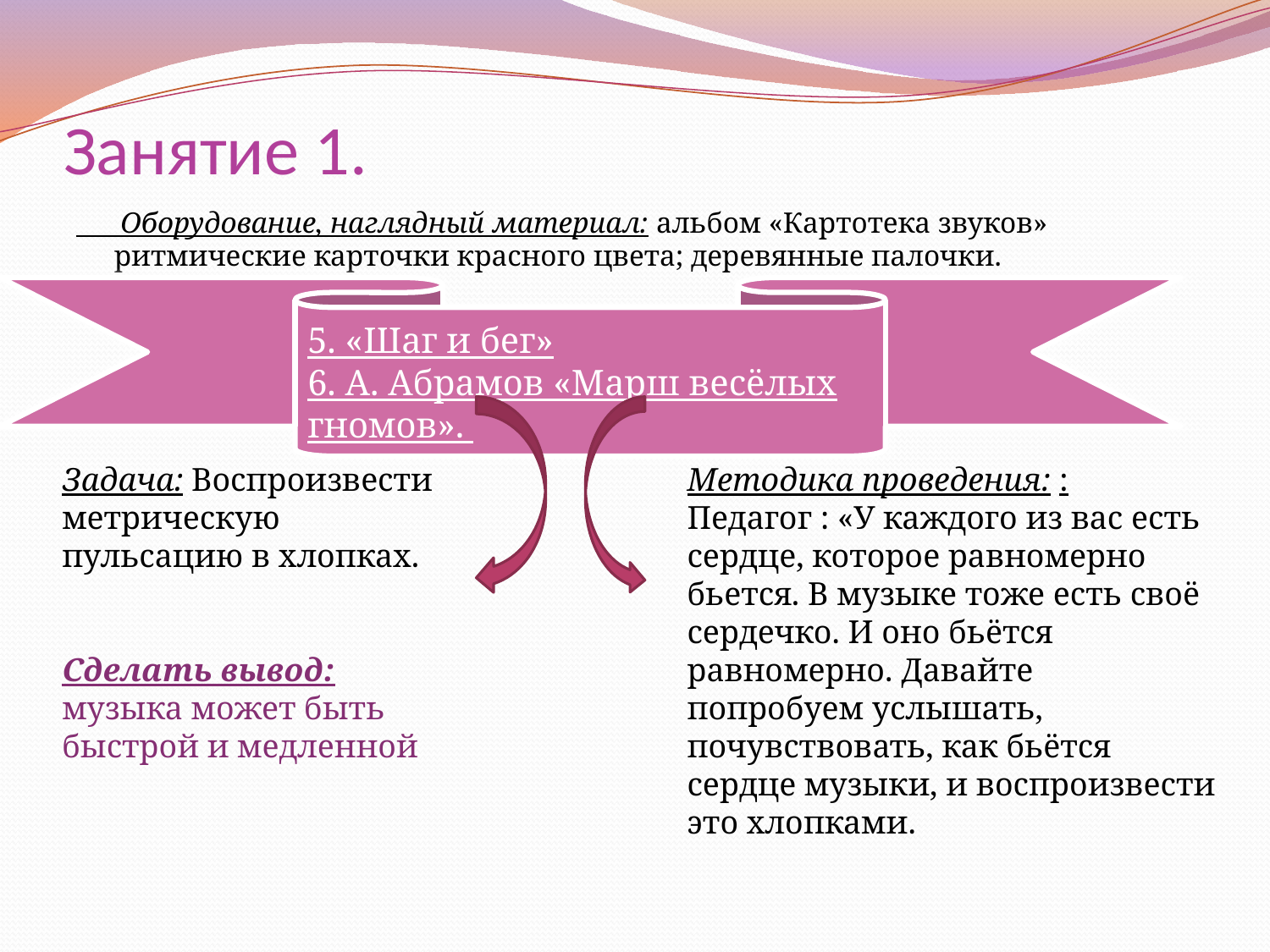

# Занятие 1.
      Оборудование, наглядный материал: альбом «Картотека звуков» ритмические карточки красного цвета; деревянные палочки.

5. «Шаг и бег»
6. А. Абрамов «Марш весёлых гномов».

Задача: Воспроизвести метрическую пульсацию в хлопках.

Сделать вывод: музыка может быть быстрой и медленной

.

Методика проведения: : Педагог : «У каждого из вас есть сердце, которое равномерно бьется. В музыке тоже есть своё сердечко. И оно бьётся равномерно. Давайте попробуем услышать, почувствовать, как бьётся сердце музыки, и воспроизвести это хлопками.